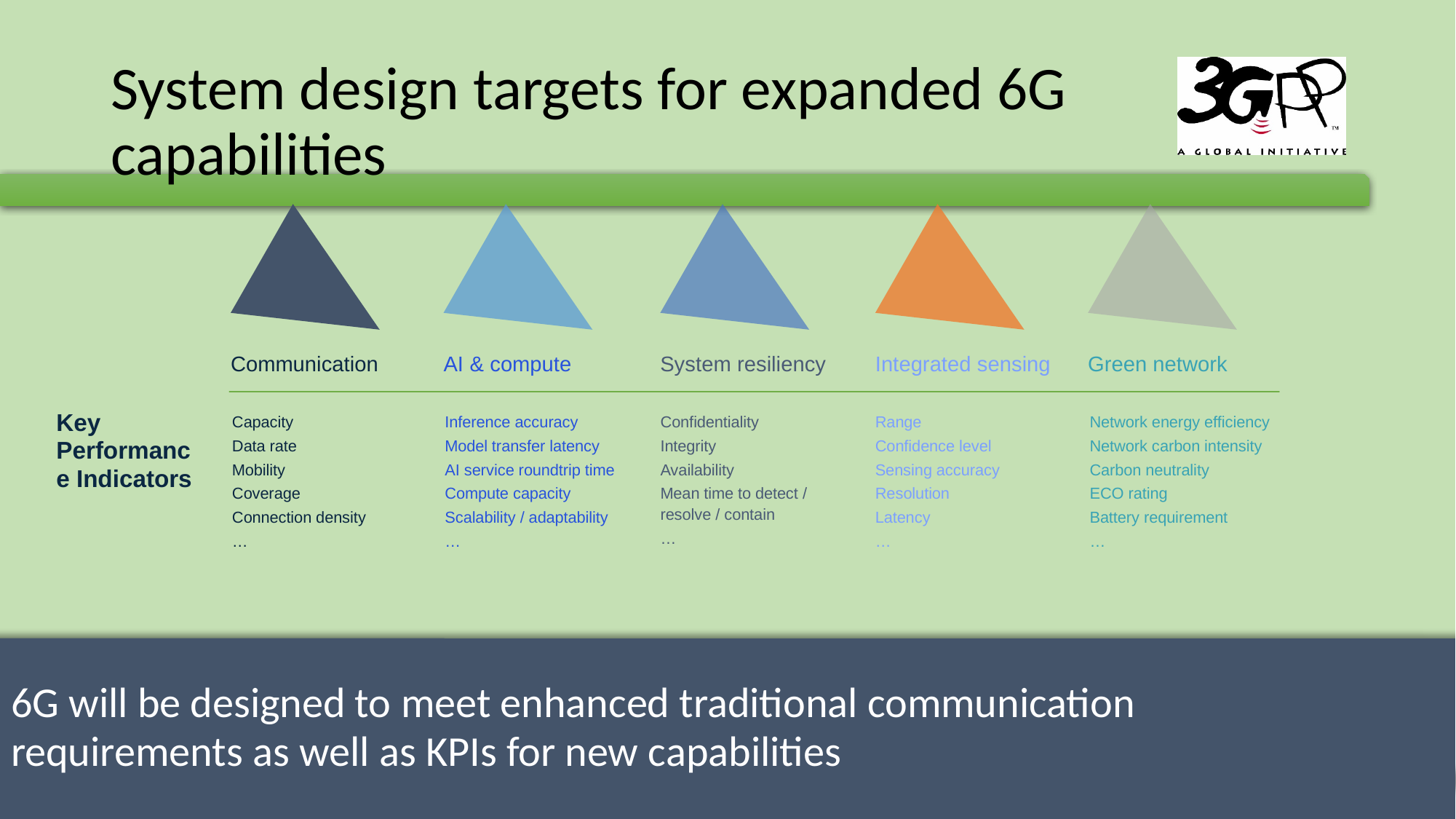

# System design targets for expanded 6G capabilities

Communication
AI & compute
System resiliency
Integrated sensing
Green network
Key Performance Indicators
Capacity
Data rate
Mobility
Coverage
Connection density
…
Inference accuracy
Model transfer latency
AI service roundtrip time
Compute capacity
Scalability / adaptability
…
Confidentiality
Integrity
Availability
Mean time to detect /
resolve / contain
…
Range
Confidence level
Sensing accuracy
Resolution
Latency
…

Network energy efficiency
Network carbon intensity
Carbon neutrality
ECO rating
Battery requirement
…

6G will be designed to meet enhanced traditional communication requirements as well as KPIs for new capabilities